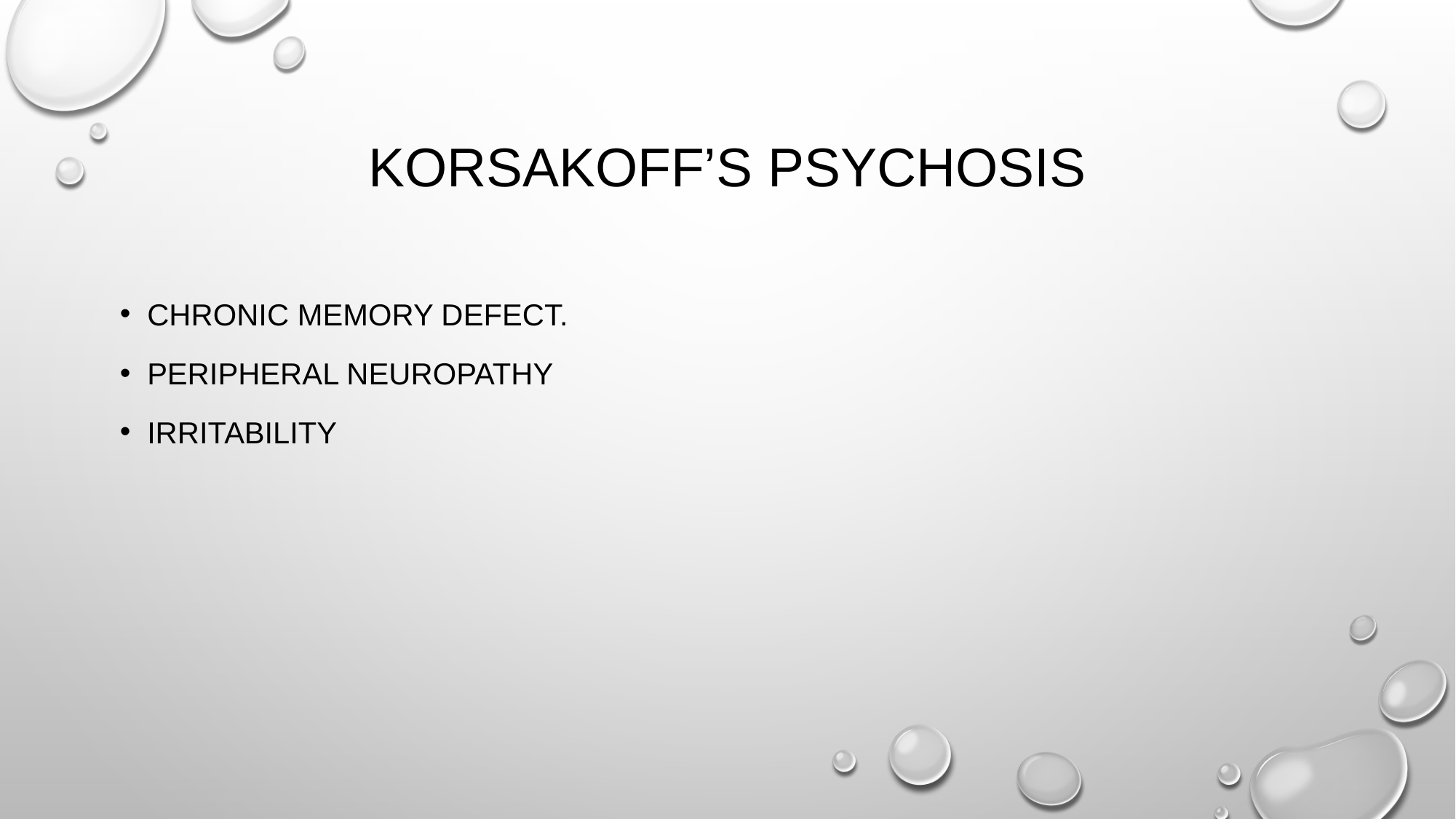

# Korsakoff’s psychosis
Chronic memory defect.
Peripheral neuropathy
Irritability